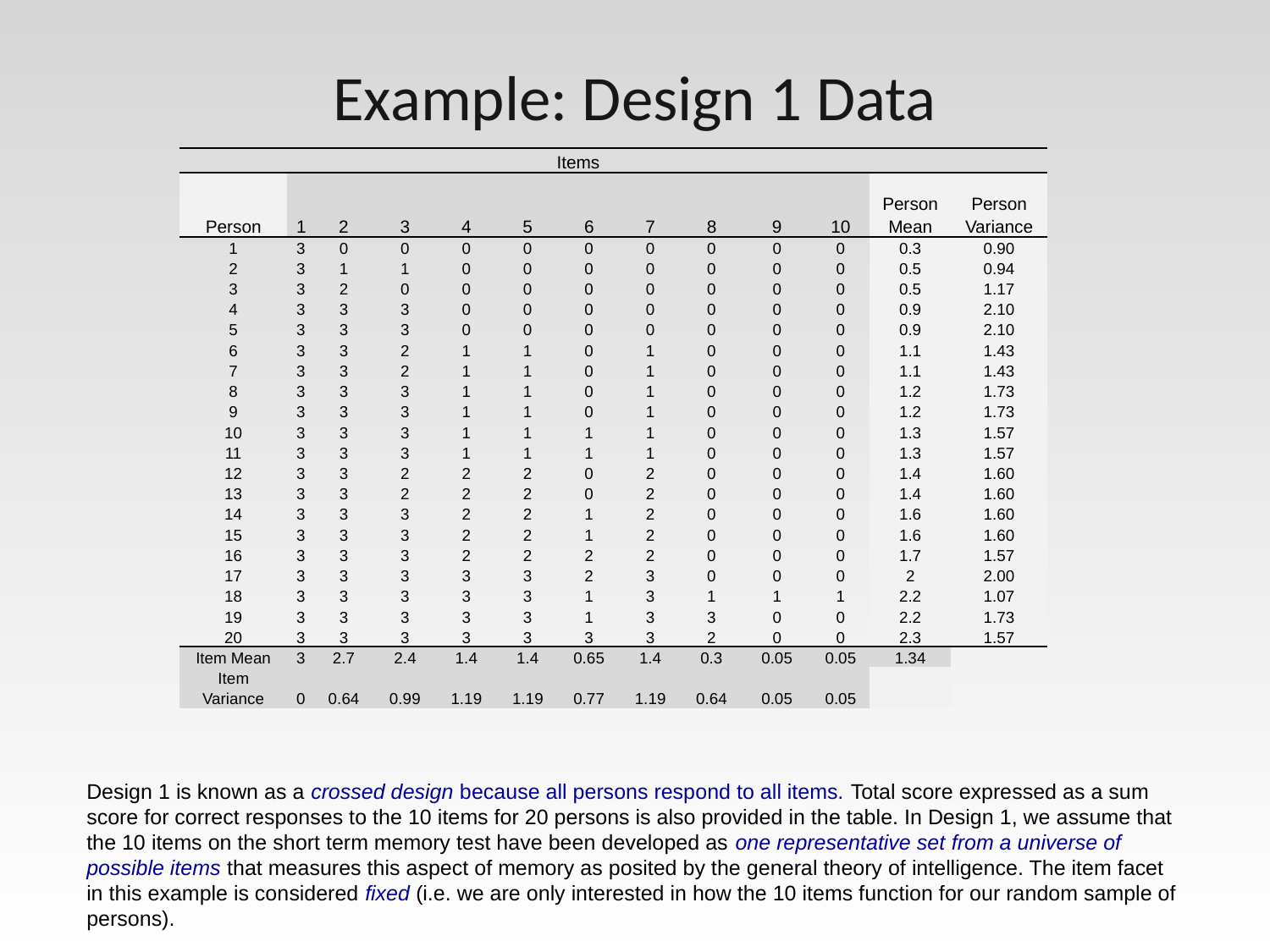

# Example: Design 1 Data
|  | Items |  |  |  |  |  |  |  |  |  |  |  |
| --- | --- | --- | --- | --- | --- | --- | --- | --- | --- | --- | --- | --- |
| Person | 1 | 2 | 3 | 4 | 5 | 6 | 7 | 8 | 9 | 10 | Person Mean | Person Variance |
| 1 | 3 | 0 | 0 | 0 | 0 | 0 | 0 | 0 | 0 | 0 | 0.3 | 0.90 |
| 2 | 3 | 1 | 1 | 0 | 0 | 0 | 0 | 0 | 0 | 0 | 0.5 | 0.94 |
| 3 | 3 | 2 | 0 | 0 | 0 | 0 | 0 | 0 | 0 | 0 | 0.5 | 1.17 |
| 4 | 3 | 3 | 3 | 0 | 0 | 0 | 0 | 0 | 0 | 0 | 0.9 | 2.10 |
| 5 | 3 | 3 | 3 | 0 | 0 | 0 | 0 | 0 | 0 | 0 | 0.9 | 2.10 |
| 6 | 3 | 3 | 2 | 1 | 1 | 0 | 1 | 0 | 0 | 0 | 1.1 | 1.43 |
| 7 | 3 | 3 | 2 | 1 | 1 | 0 | 1 | 0 | 0 | 0 | 1.1 | 1.43 |
| 8 | 3 | 3 | 3 | 1 | 1 | 0 | 1 | 0 | 0 | 0 | 1.2 | 1.73 |
| 9 | 3 | 3 | 3 | 1 | 1 | 0 | 1 | 0 | 0 | 0 | 1.2 | 1.73 |
| 10 | 3 | 3 | 3 | 1 | 1 | 1 | 1 | 0 | 0 | 0 | 1.3 | 1.57 |
| 11 | 3 | 3 | 3 | 1 | 1 | 1 | 1 | 0 | 0 | 0 | 1.3 | 1.57 |
| 12 | 3 | 3 | 2 | 2 | 2 | 0 | 2 | 0 | 0 | 0 | 1.4 | 1.60 |
| 13 | 3 | 3 | 2 | 2 | 2 | 0 | 2 | 0 | 0 | 0 | 1.4 | 1.60 |
| 14 | 3 | 3 | 3 | 2 | 2 | 1 | 2 | 0 | 0 | 0 | 1.6 | 1.60 |
| 15 | 3 | 3 | 3 | 2 | 2 | 1 | 2 | 0 | 0 | 0 | 1.6 | 1.60 |
| 16 | 3 | 3 | 3 | 2 | 2 | 2 | 2 | 0 | 0 | 0 | 1.7 | 1.57 |
| 17 | 3 | 3 | 3 | 3 | 3 | 2 | 3 | 0 | 0 | 0 | 2 | 2.00 |
| 18 | 3 | 3 | 3 | 3 | 3 | 1 | 3 | 1 | 1 | 1 | 2.2 | 1.07 |
| 19 | 3 | 3 | 3 | 3 | 3 | 1 | 3 | 3 | 0 | 0 | 2.2 | 1.73 |
| 20 | 3 | 3 | 3 | 3 | 3 | 3 | 3 | 2 | 0 | 0 | 2.3 | 1.57 |
| Item Mean | 3 | 2.7 | 2.4 | 1.4 | 1.4 | 0.65 | 1.4 | 0.3 | 0.05 | 0.05 | 1.34 |  |
| Item Variance | 0 | 0.64 | 0.99 | 1.19 | 1.19 | 0.77 | 1.19 | 0.64 | 0.05 | 0.05 |  |  |

Design 1 is known as a crossed design because all persons respond to all items. Total score expressed as a sum score for correct responses to the 10 items for 20 persons is also provided in the table. In Design 1, we assume that the 10 items on the short term memory test have been developed as one representative set from a universe of possible items that measures this aspect of memory as posited by the general theory of intelligence. The item facet in this example is considered fixed (i.e. we are only interested in how the 10 items function for our random sample of persons).